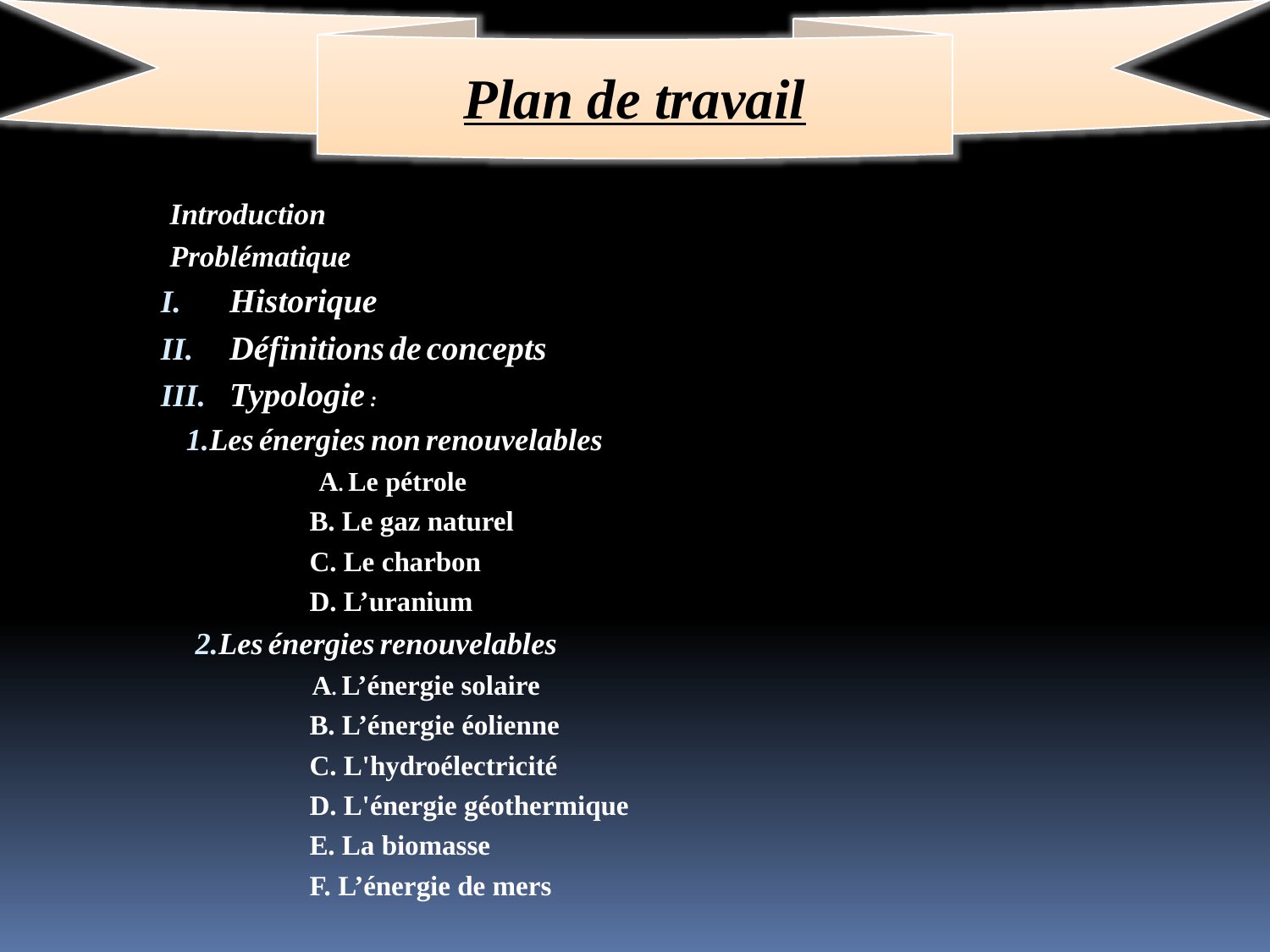

Plan de travail
Introduction
Problématique
Historique
Définitions de concepts
Typologie :
     1.Les énergies non renouvelables
                      A. Le pétrole
                    B. Le gaz naturel
                    C. Le charbon
                    D. L’uranium
     2.Les énergies renouvelables
                            A. L’énergie solaire
                    B. L’énergie éolienne
                    C. L'hydroélectricité
                    D. L'énergie géothermique
                    E. La biomasse
                    F. L’énergie de mers